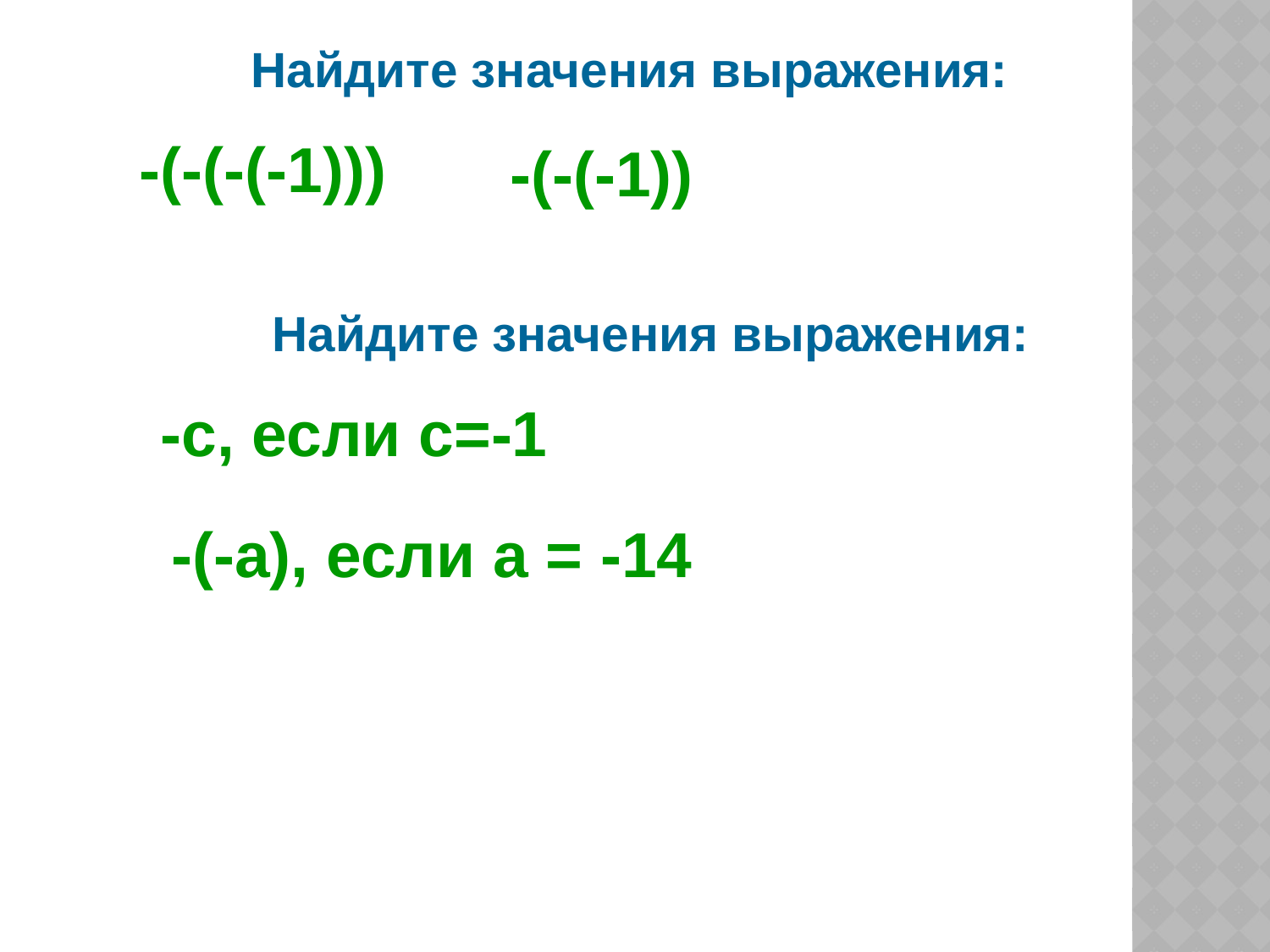

Найдите значения выражения:
-(-(-(-1)))
-(-(-1))
Найдите значения выражения:
-с, если с=-1
-(-а), если а = -14